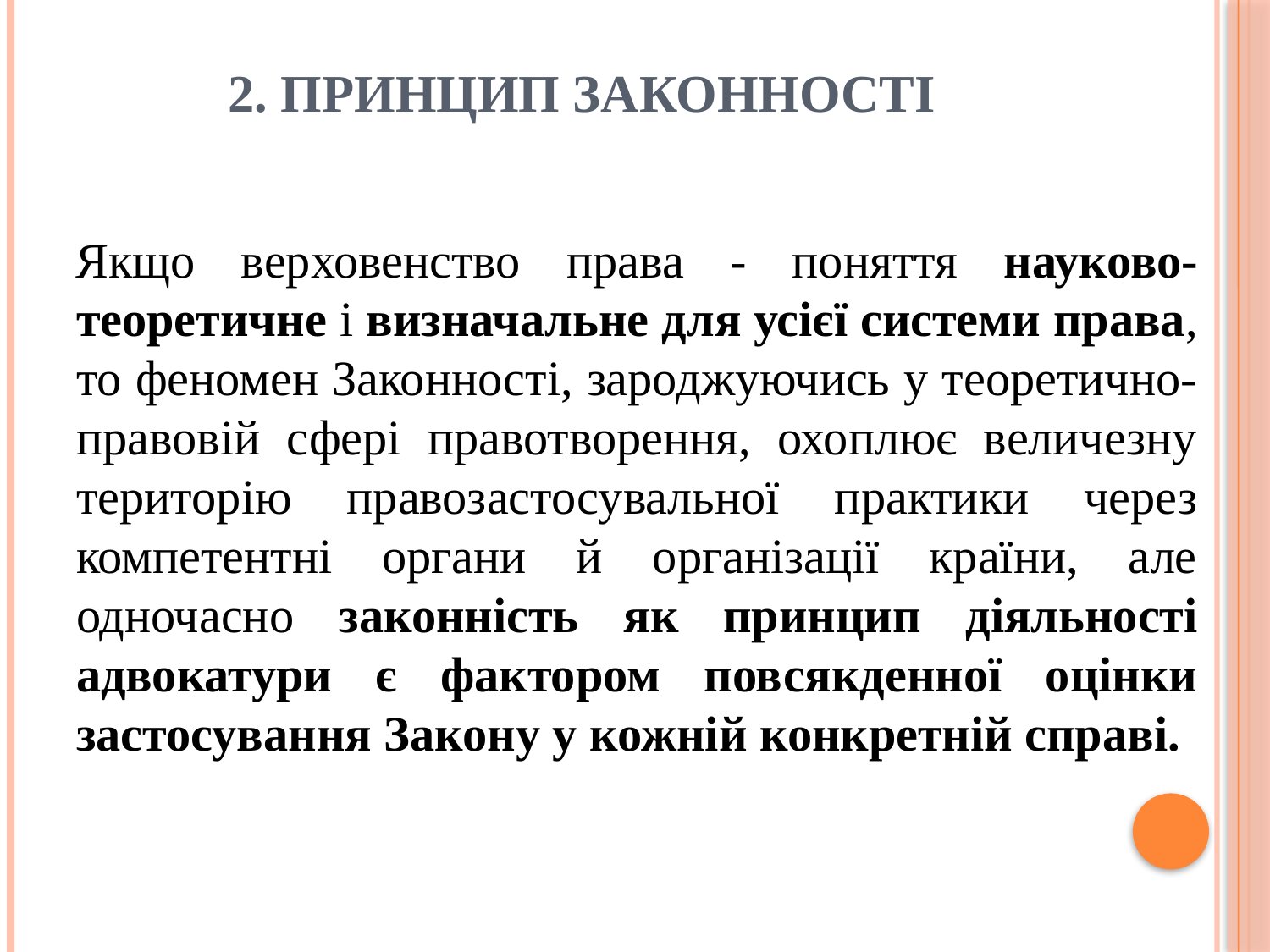

# 2. Принцип законності
Якщо верховенство права - поняття науково-теоретичне і визначальне для усієї системи права, то феномен Законності, зароджуючись у теоретично-правовій сфері правотворення, охоплює величезну територію правозастосувальної практики через компетентні органи й організації країни, але одночасно законність як принцип діяльності адвокатури є фактором повсякденної оцінки застосування Закону у кожній конкретній справі.